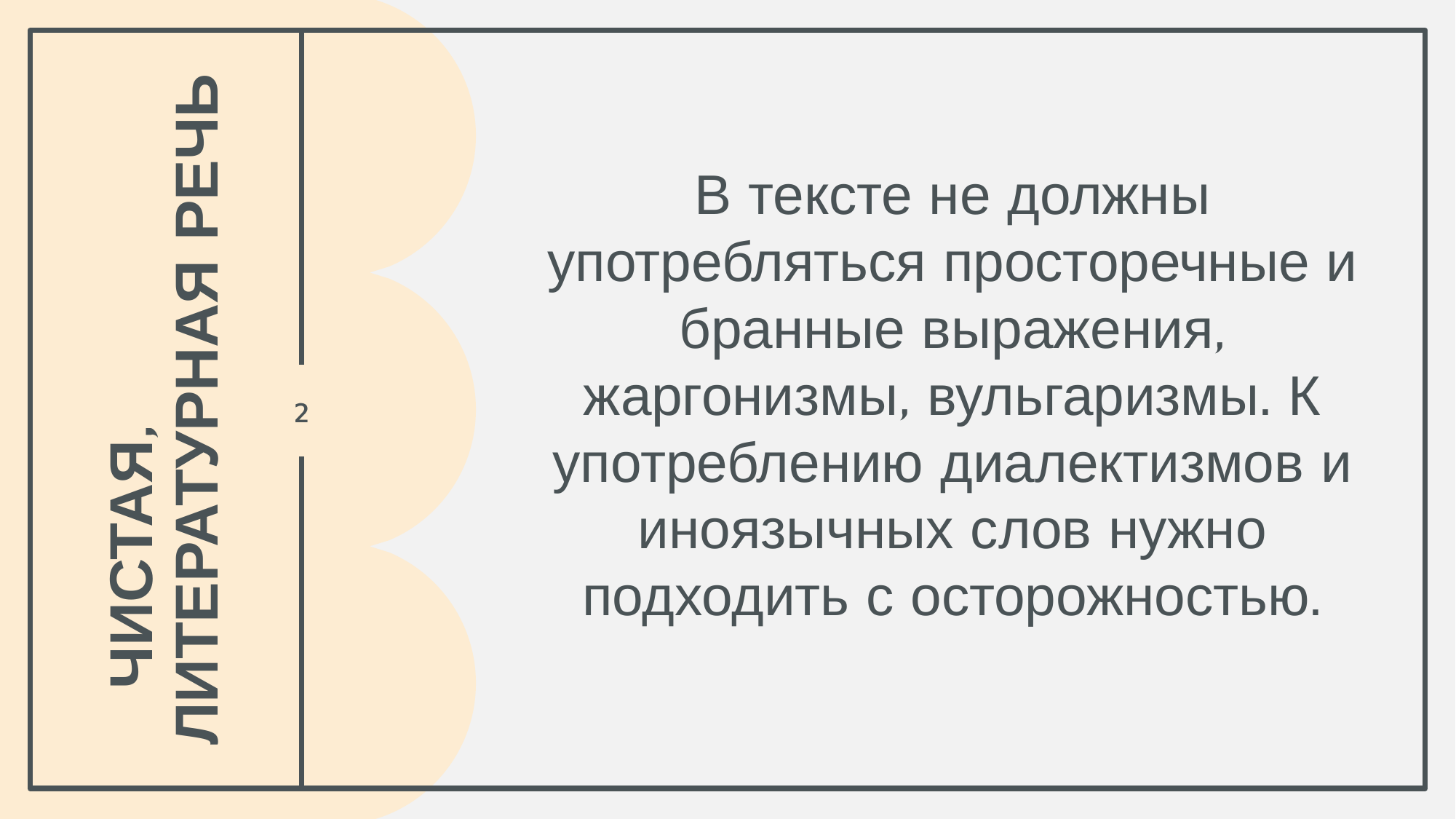

В тексте не должны употребляться просторечные и бранные выражения, жаргонизмы, вульгаризмы. К употреблению диалектизмов и иноязычных слов нужно подходить с осторожностью.
# Чистая,                литературная речь
2